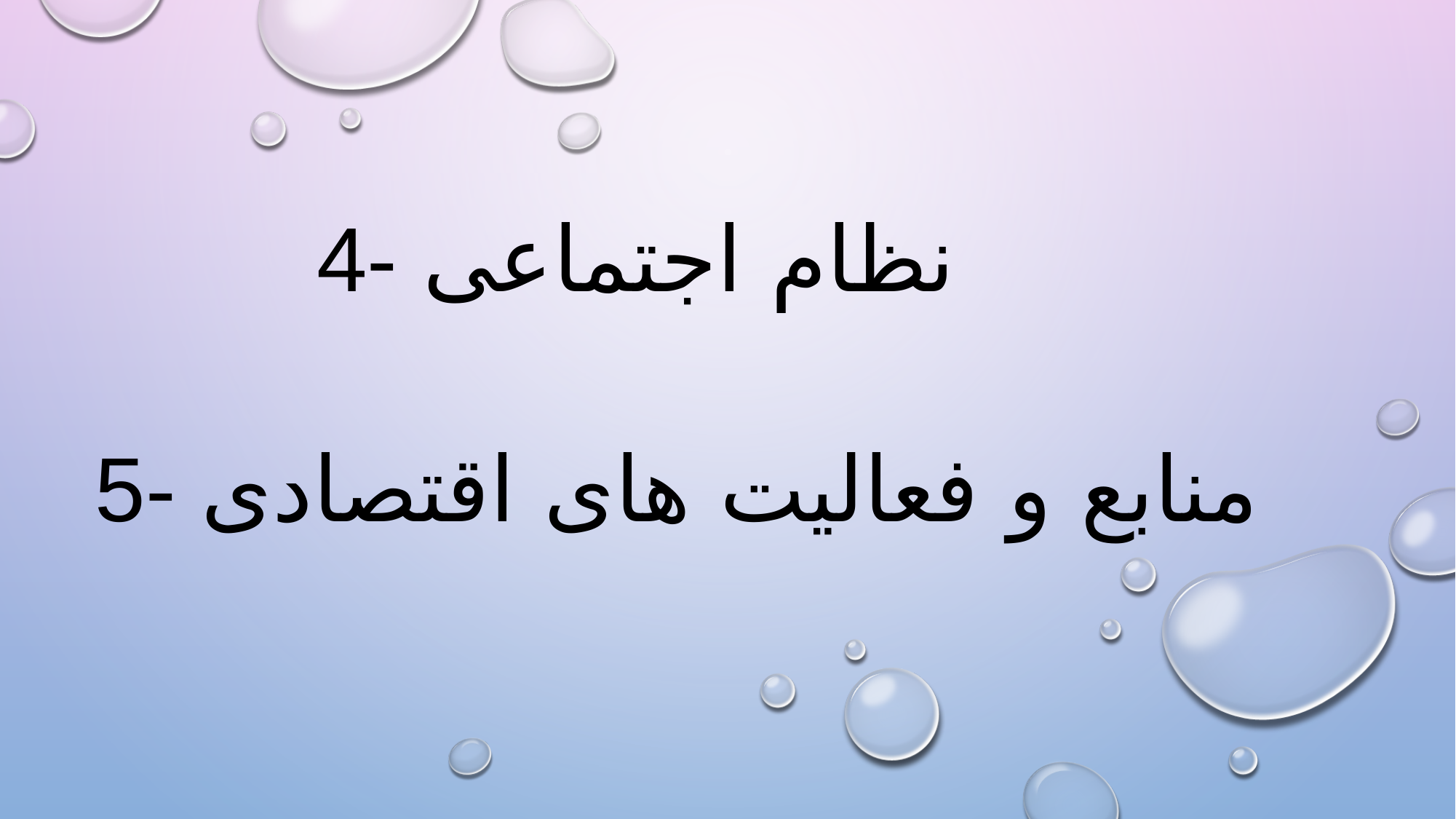

4- نظام اجتماعی
5- منابع و فعالیت های اقتصادی